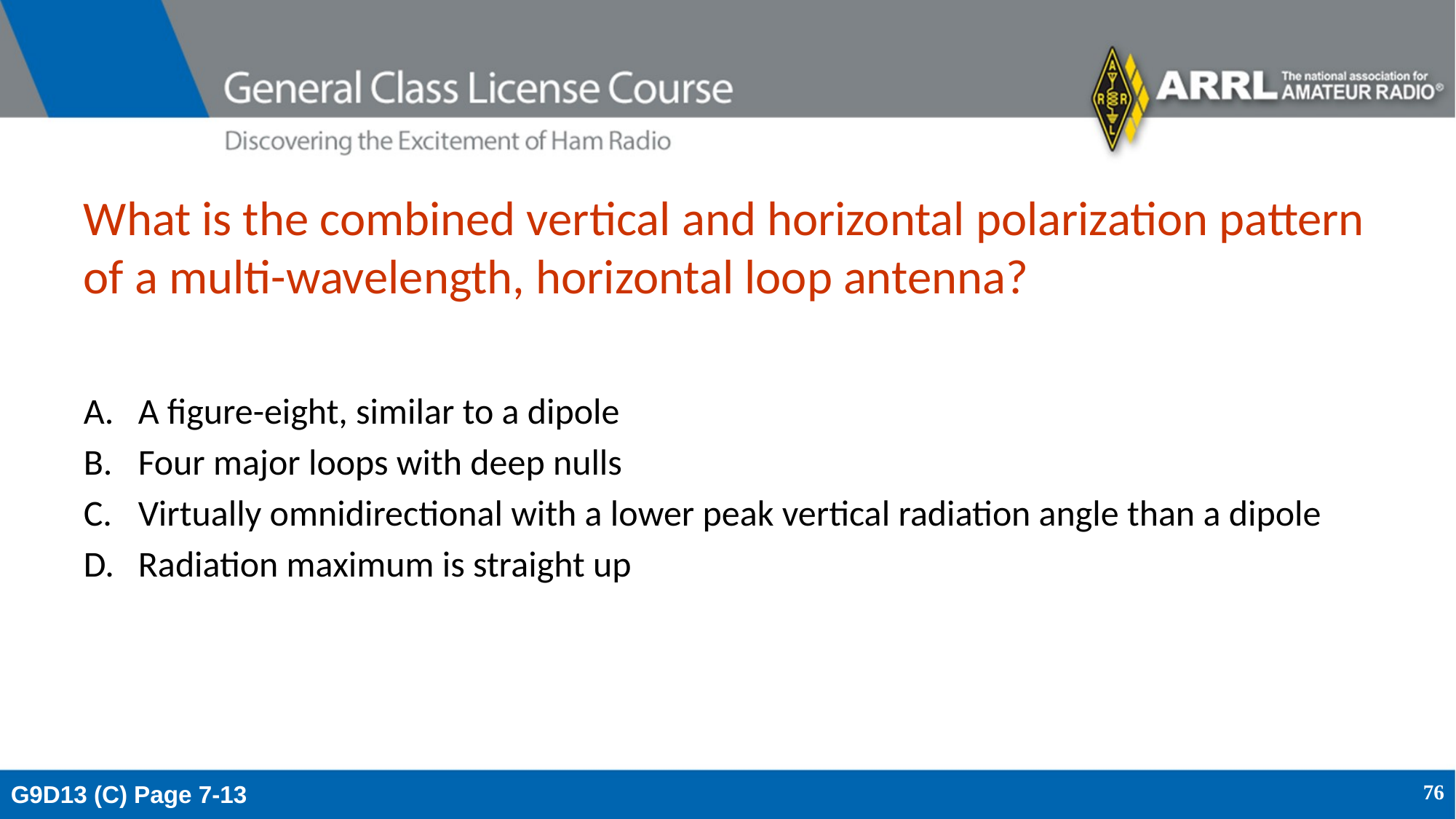

# What is the combined vertical and horizontal polarization pattern of a multi-wavelength, horizontal loop antenna?
A figure-eight, similar to a dipole
Four major loops with deep nulls
Virtually omnidirectional with a lower peak vertical radiation angle than a dipole
Radiation maximum is straight up
G9D13 (C) Page 7-13
76